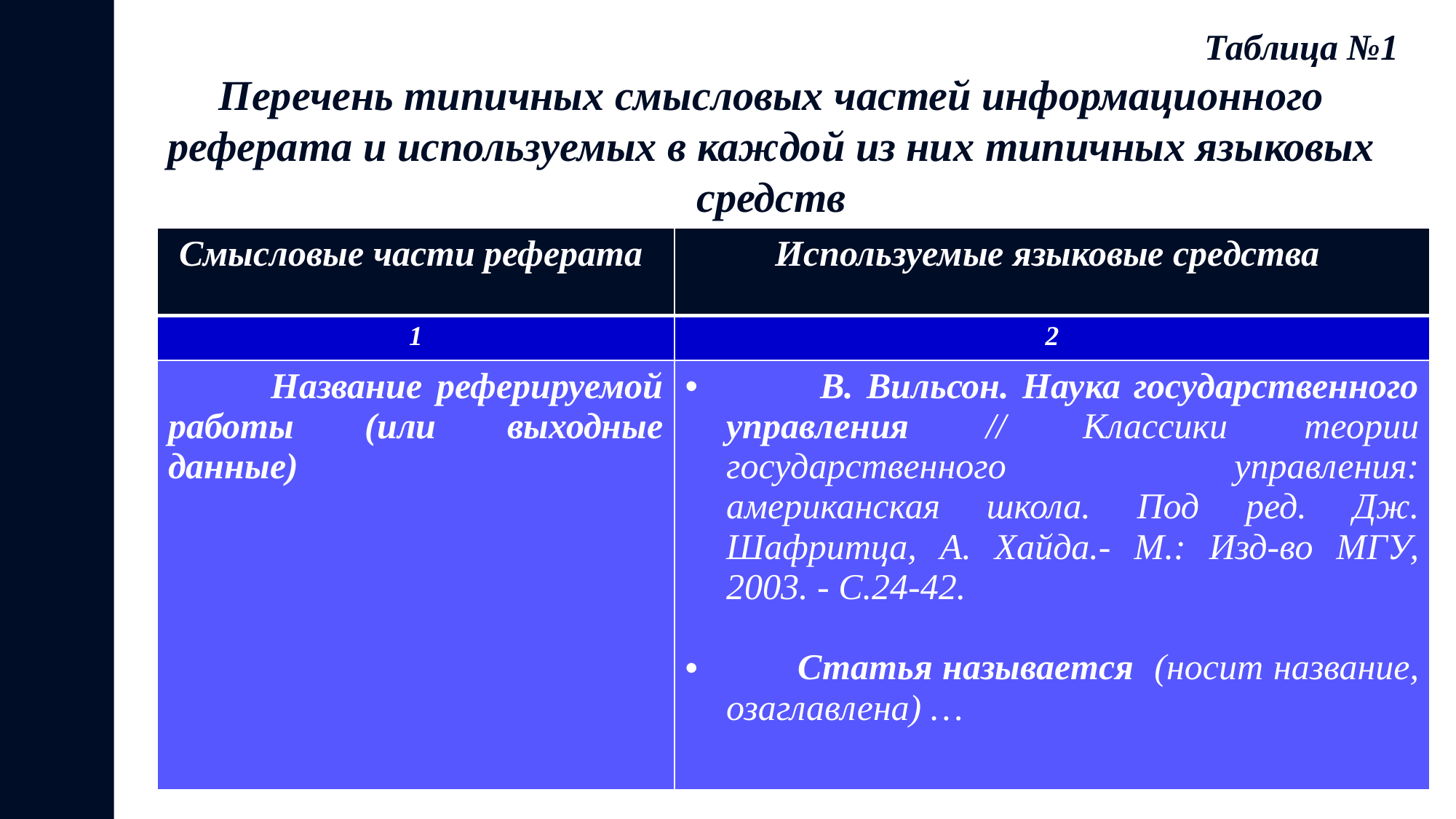

Таблица №1
Перечень типичных смысловых частей информационного реферата и используемых в каждой из них типичных языковых средств
| Смысловые части реферата | Используемые языковые средства |
| --- | --- |
| 1 | 2 |
| Название реферируемой работы (или выходные данные) | В. Вильсон. Наука государственного управления // Классики теории государственного управления: американская школа. Под ред. Дж. Шафритца, А. Хайда.- М.: Изд-во МГУ, 2003. - С.24-42. Статья называется (носит название, озаглавлена) … |